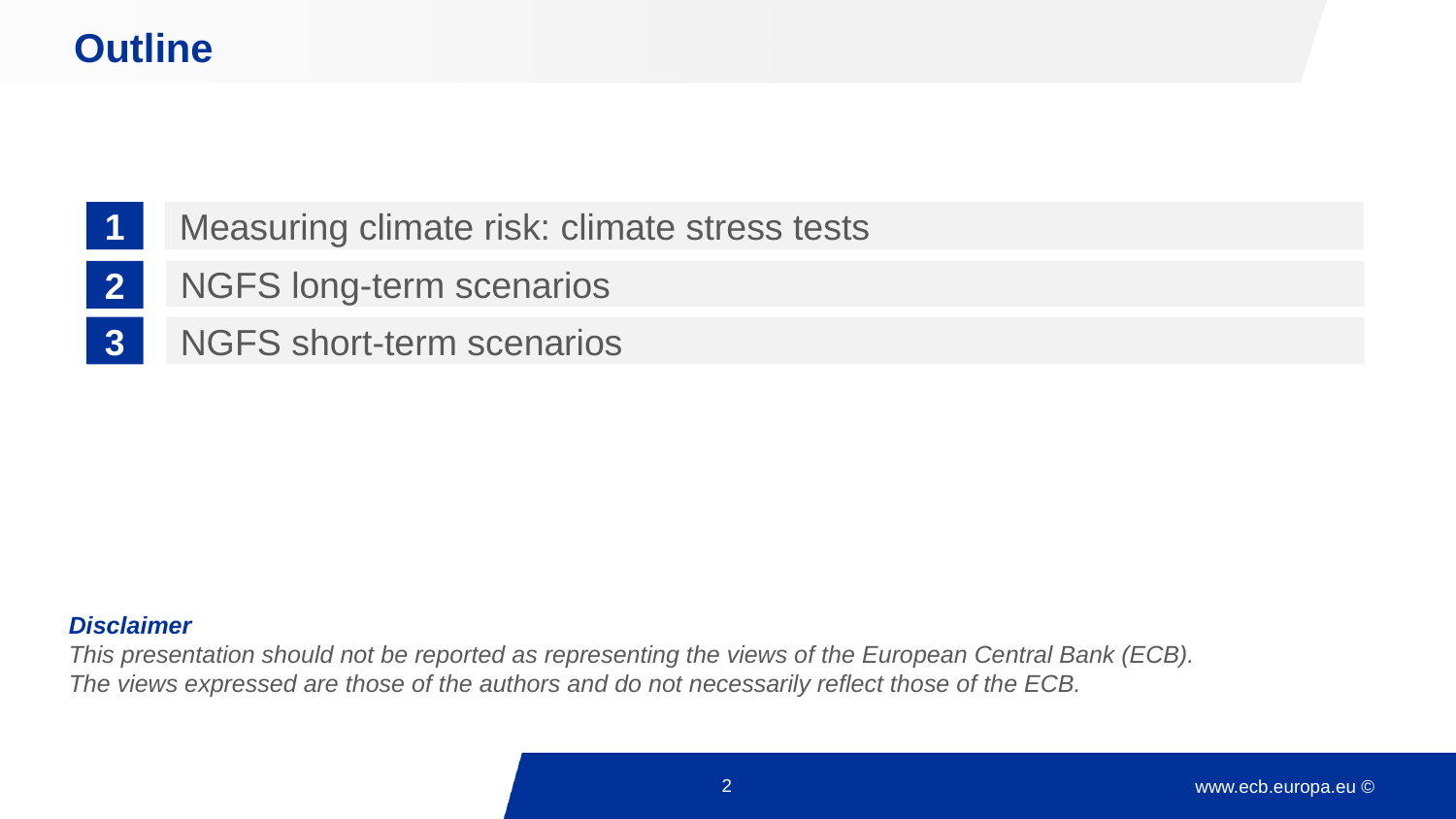

# Outline
1
Measuring climate risk: climate stress tests
2
3
NGFS short-term scenarios
NGFS long-term scenarios
Disclaimer
This presentation should not be reported as representing the views of the European Central Bank (ECB).
The views expressed are those of the authors and do not necessarily reflect those of the ECB.
2